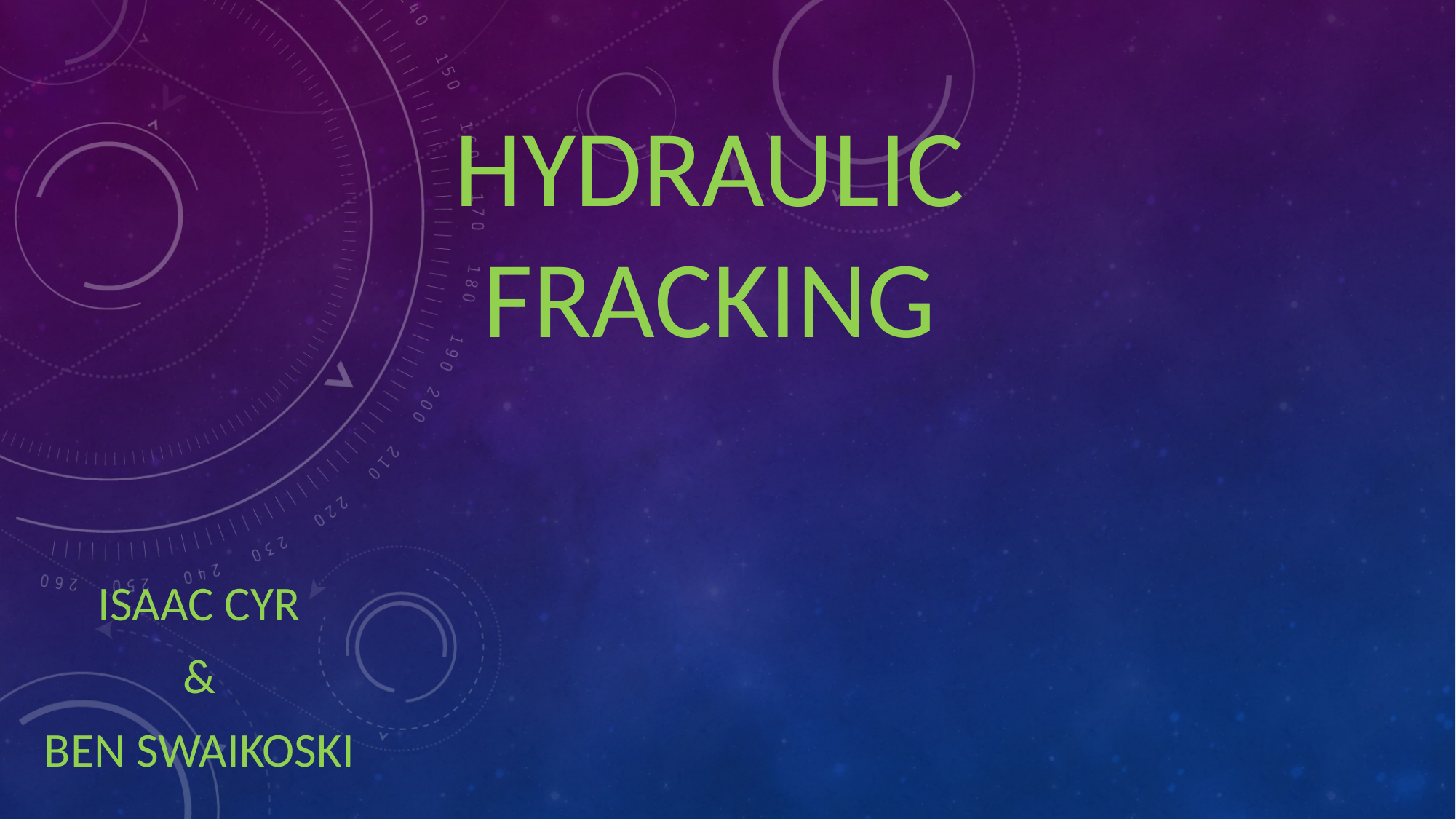

# Hydraulic fracking
Isaac Cyr
&
Ben Swaikoski